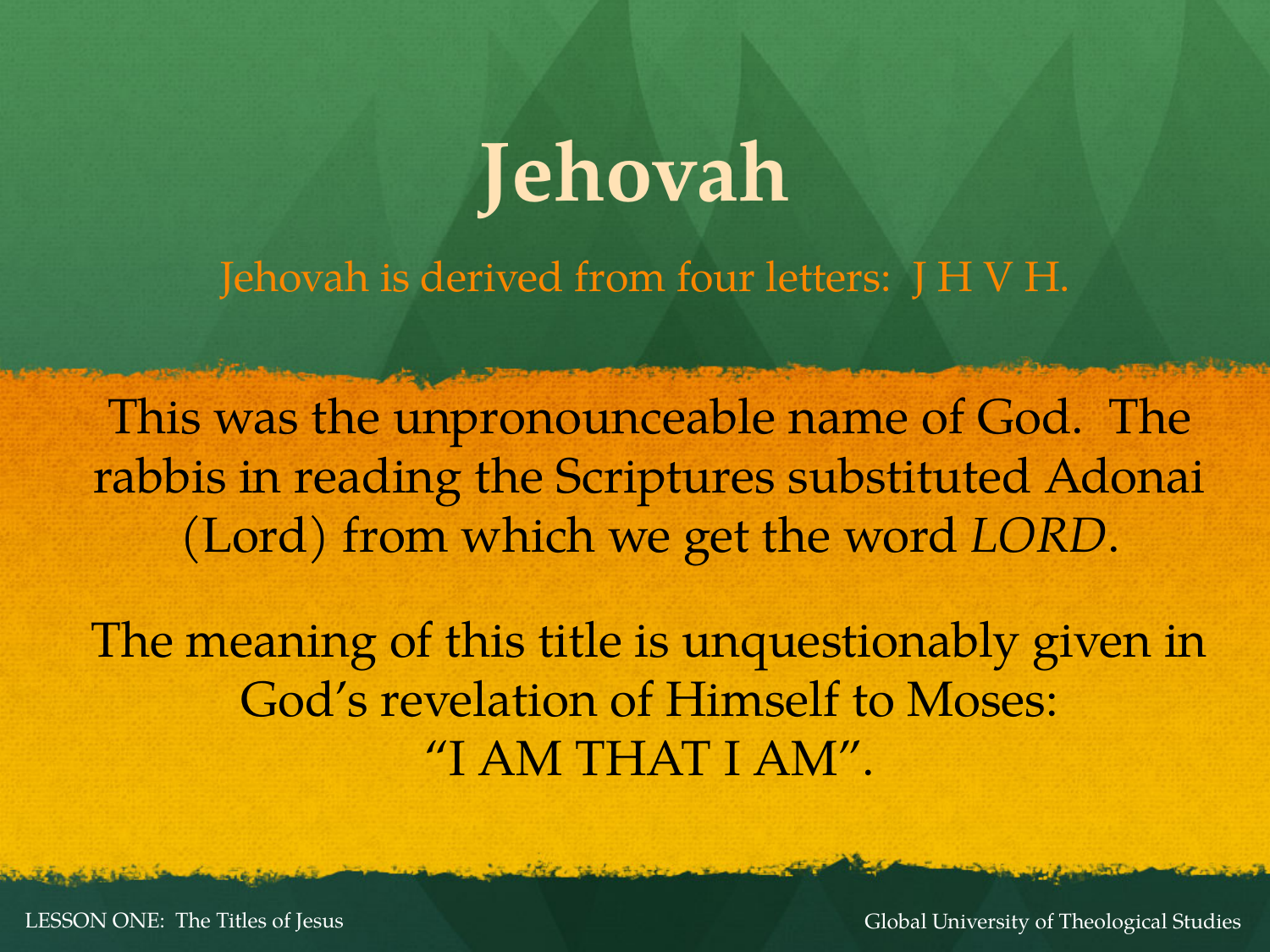

Jehovah
#
Jehovah is derived from four letters:  J H V H.

This was the unpronounceable name of God.  The rabbis in reading the Scriptures substituted Adonai (Lord) from which we get the word LORD.
The meaning of this title is unquestionably given in God’s revelation of Himself to Moses:
“I AM THAT I AM”.

Global University of Theological Studies
LESSON ONE:  The Titles of Jesus